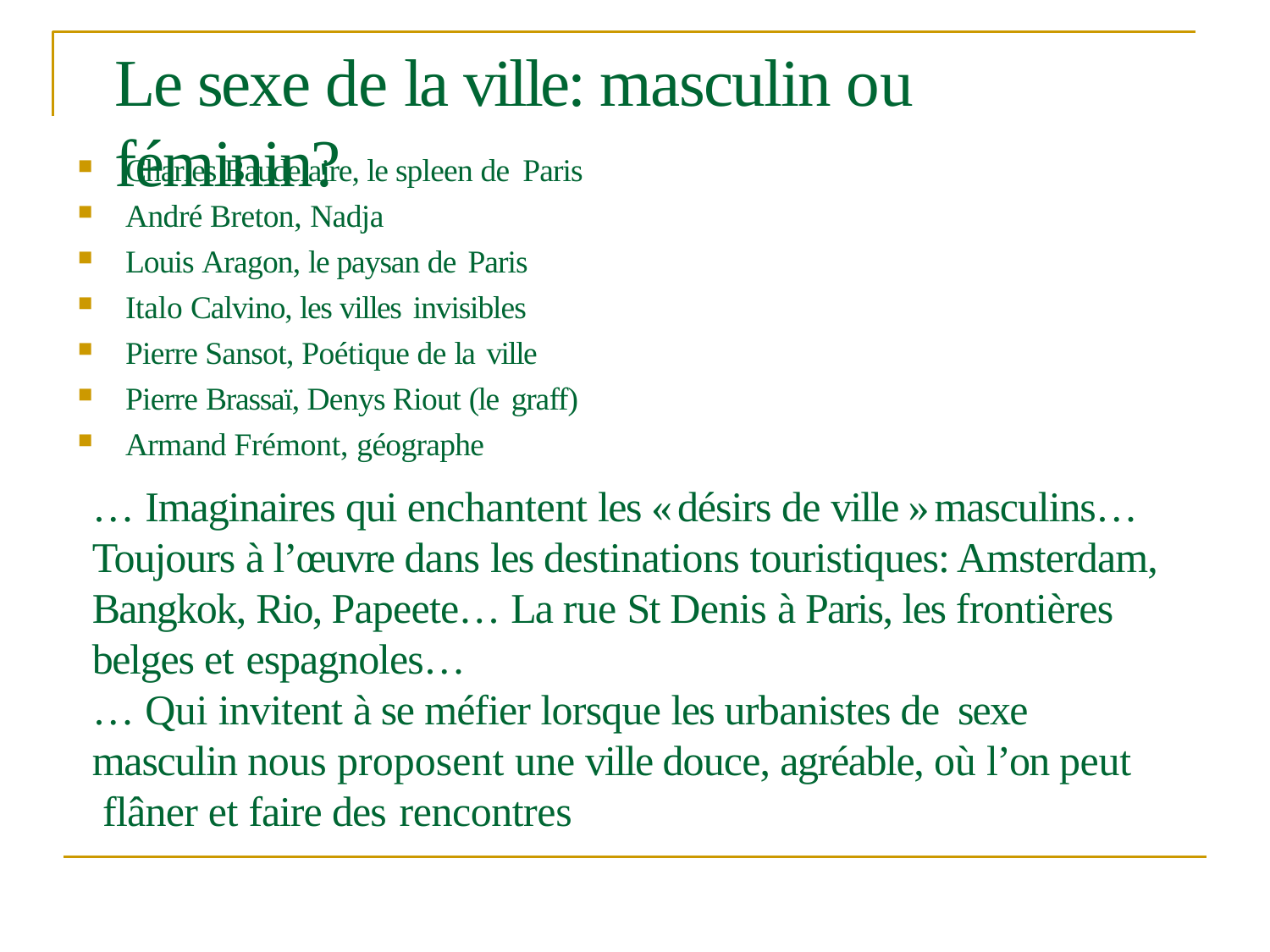

# Le sexe de la ville: masculin ou féminin?
Charles Baudelaire, le spleen de Paris
André Breton, Nadja
Louis Aragon, le paysan de Paris
Italo Calvino, les villes invisibles
Pierre Sansot, Poétique de la ville
Pierre Brassaï, Denys Riout (le graff)
Armand Frémont, géographe
… Imaginaires qui enchantent les « désirs de ville » masculins…  Toujours à l’œuvre dans les destinations touristiques: Amsterdam,  Bangkok, Rio, Papeete… La rue St Denis à Paris, les frontières  belges et espagnoles…
… Qui invitent à se méfier lorsque les urbanistes de sexe
masculin nous proposent une ville douce, agréable, où l’on peut  flâner et faire des rencontres